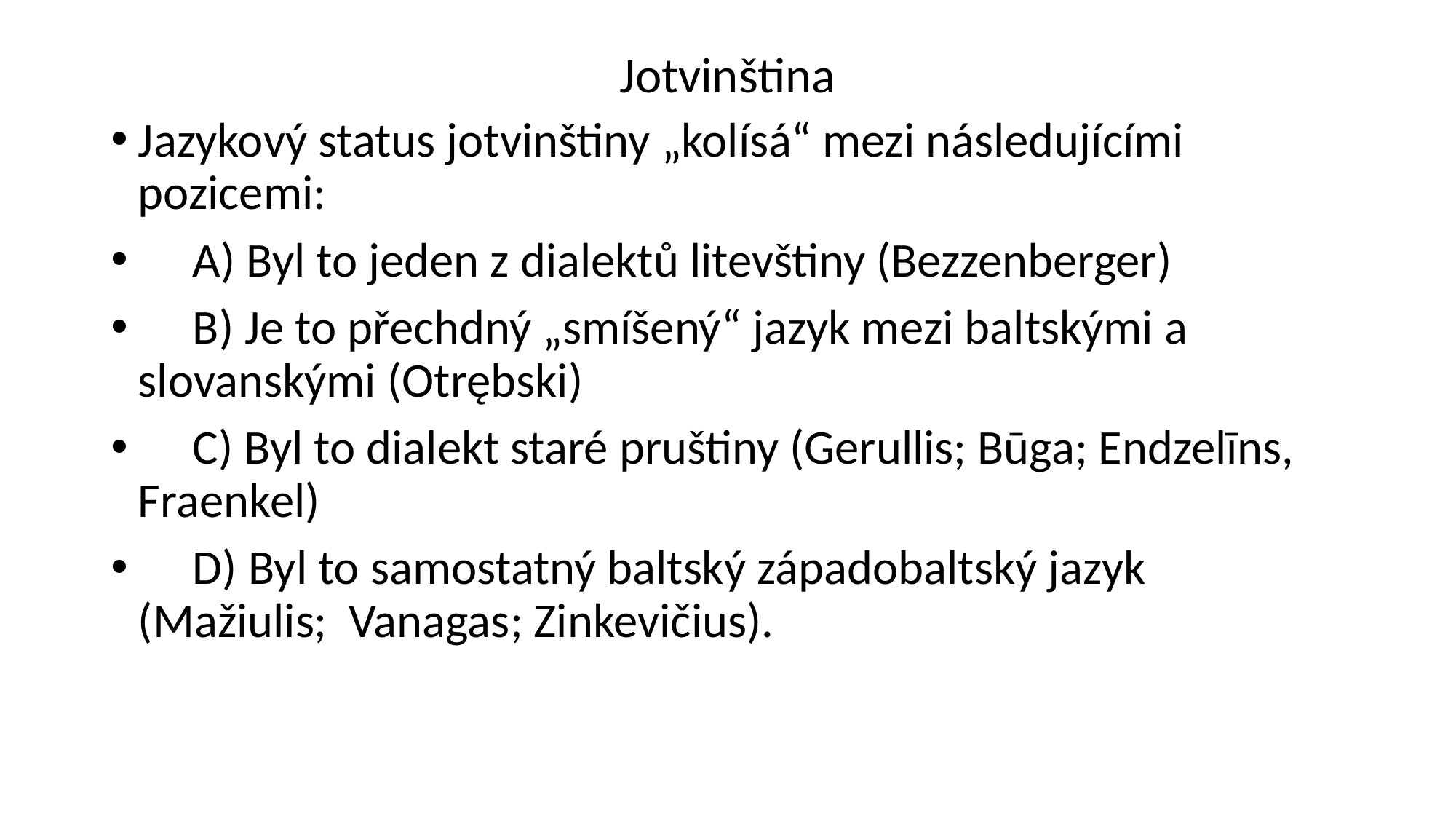

# Jotvinština
Jazykový status jotvinštiny „kolísá“ mezi následujícími pozicemi:
     A) Byl to jeden z dialektů litevštiny (Bezzenberger)
     B) Je to přechdný „smíšený“ jazyk mezi baltskými a slovanskými (Otrębski)
     C) Byl to dialekt staré pruštiny (Gerullis; Būga; Endzelīns, Fraenkel)
     D) Byl to samostatný baltský západobaltský jazyk (Mažiulis;  Vanagas; Zinkevičius).